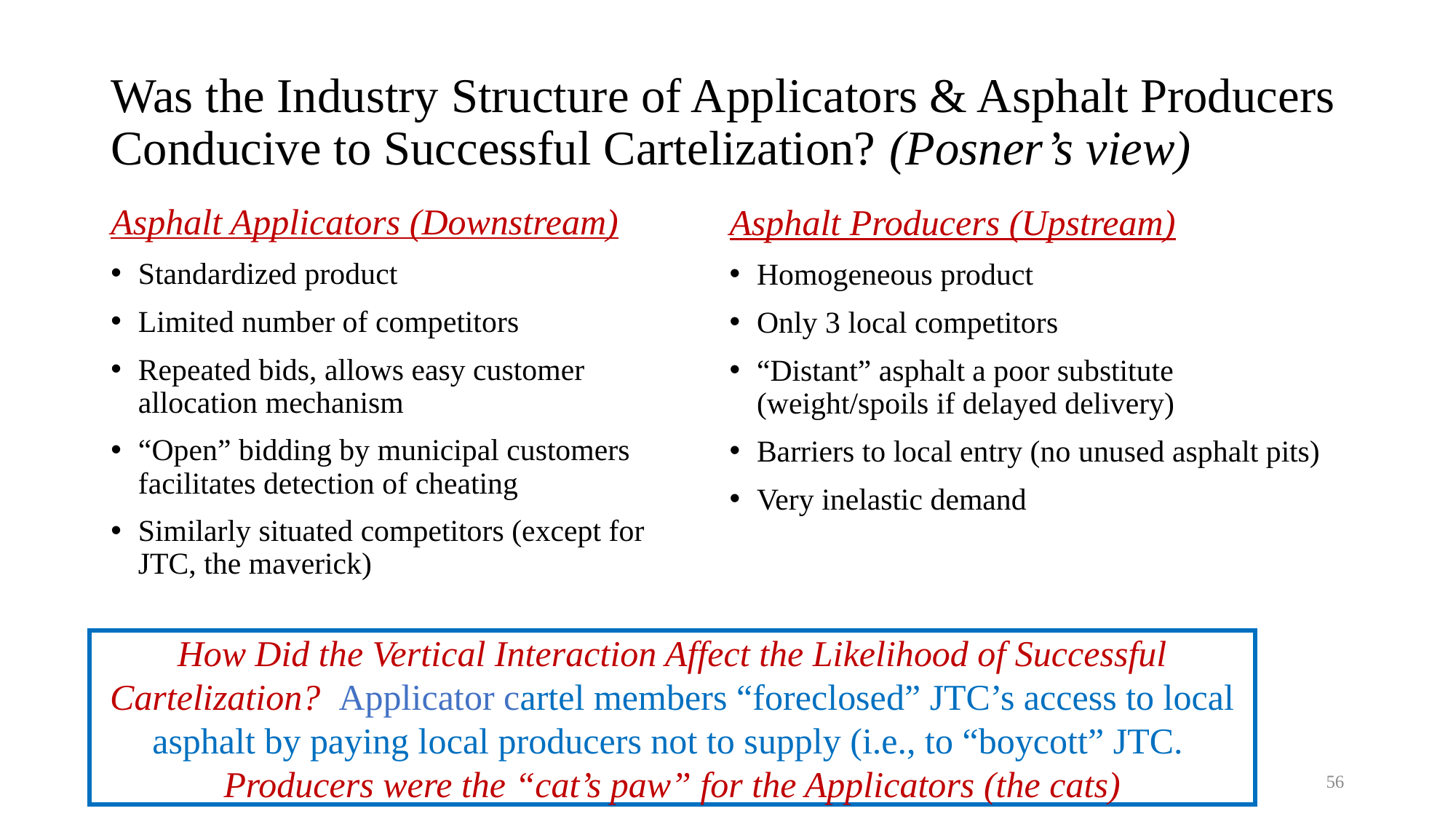

# Was the Industry Structure of Applicators & Asphalt Producers Conducive to Successful Cartelization? (Posner’s view)
Asphalt Applicators (Downstream)
Standardized product
Limited number of competitors
Repeated bids, allows easy customer allocation mechanism
“Open” bidding by municipal customers facilitates detection of cheating
Similarly situated competitors (except for JTC, the maverick)

Asphalt Producers (Upstream)
Homogeneous product
Only 3 local competitors
“Distant” asphalt a poor substitute (weight/spoils if delayed delivery)
Barriers to local entry (no unused asphalt pits)
Very inelastic demand
How Did the Vertical Interaction Affect the Likelihood of Successful Cartelization?  Applicator cartel members “foreclosed” JTC’s access to local asphalt by paying local producers not to supply (i.e., to “boycott” JTC.  Producers were the “cat’s paw” for the Applicators (the cats)
56